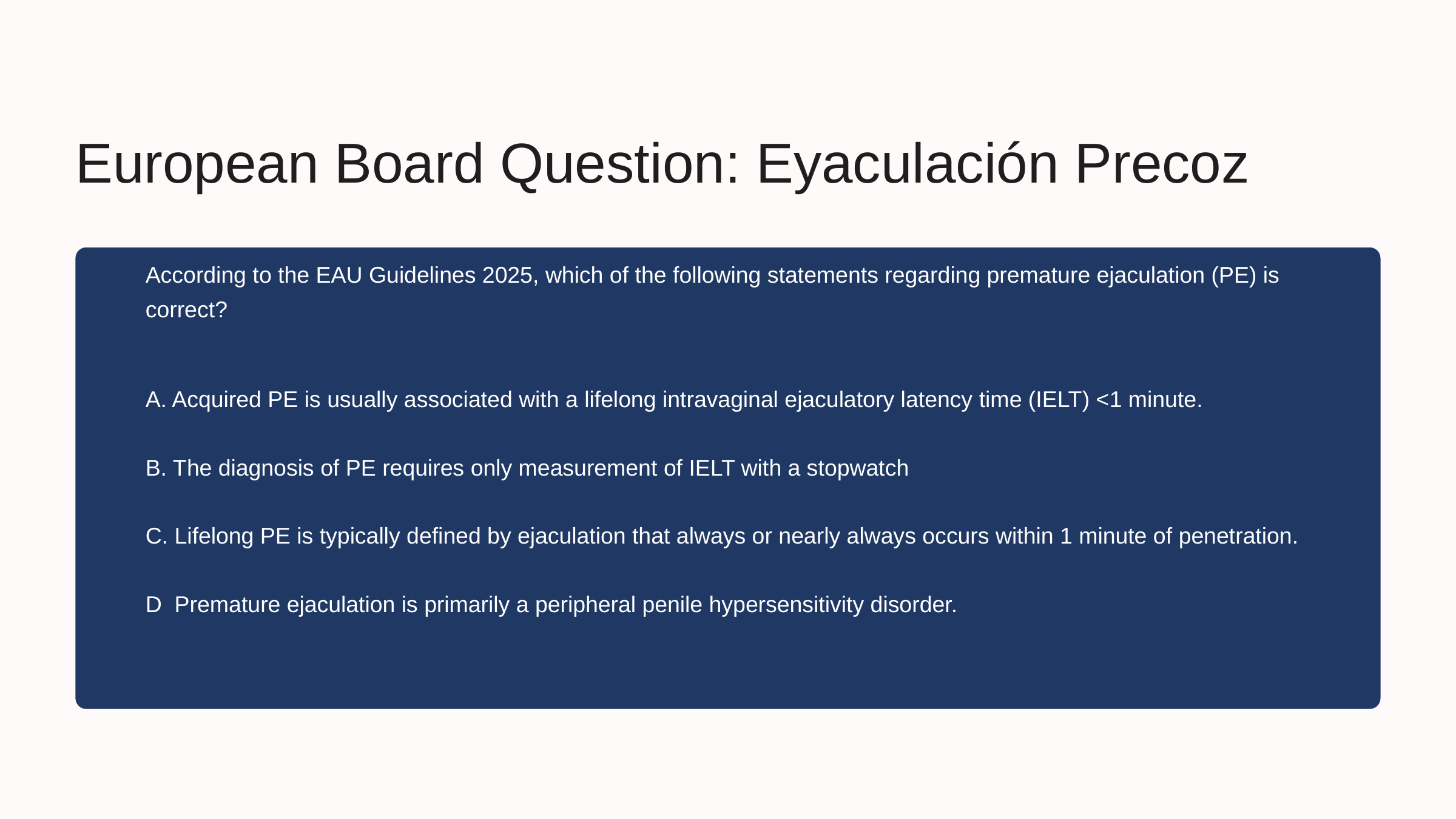

European Board Question: Eyaculación Precoz

According to the EAU Guidelines 2025, which of the following statements regarding premature ejaculation (PE) is correct?
A. Acquired PE is usually associated with a lifelong intravaginal ejaculatory latency time (IELT) <1 minute.
B. The diagnosis of PE requires only measurement of IELT with a stopwatch
C. Lifelong PE is typically defined by ejaculation that always or nearly always occurs within 1 minute of penetration.
D  Premature ejaculation is primarily a peripheral penile hypersensitivity disorder.